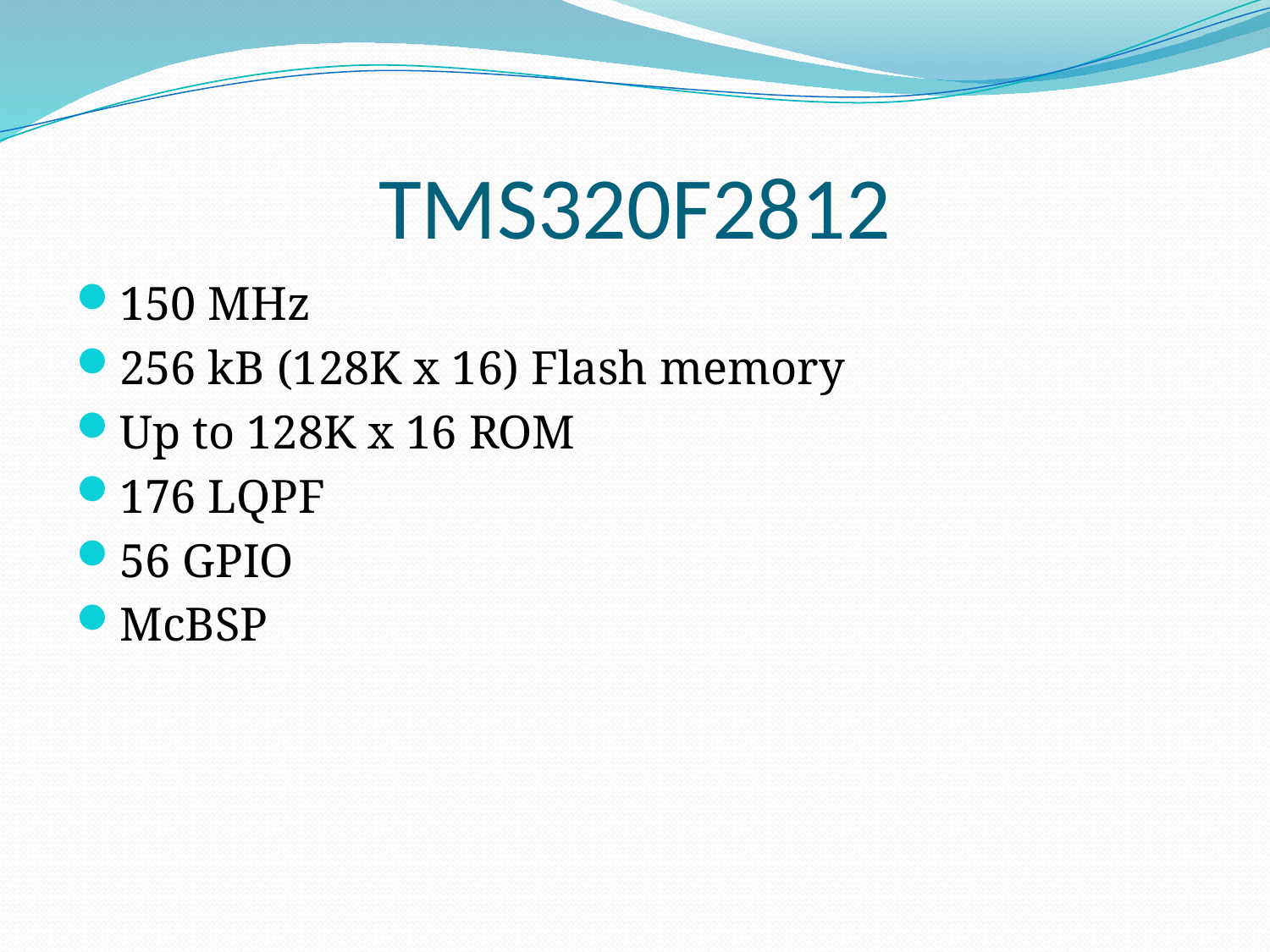

# TMS320F2812
150 MHz
256 kB (128K x 16) Flash memory
Up to 128K x 16 ROM
176 LQPF
56 GPIO
McBSP